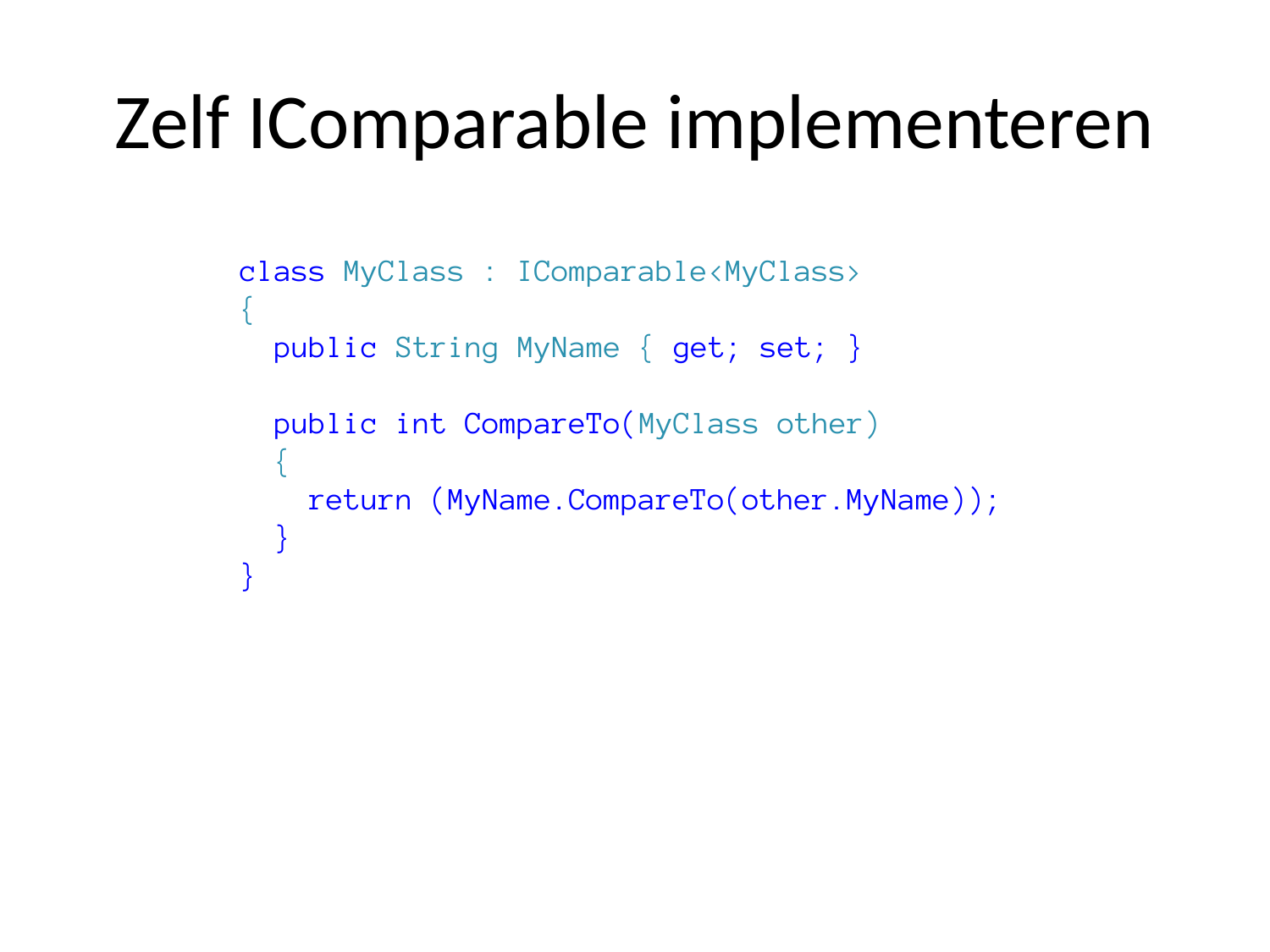

# Zelf IComparable implementeren
class MyClass : IComparable<MyClass>
{
  public String MyName { get; set; }

  public int CompareTo(MyClass other)
  {
    return (MyName.CompareTo(other.MyName));
  }
}